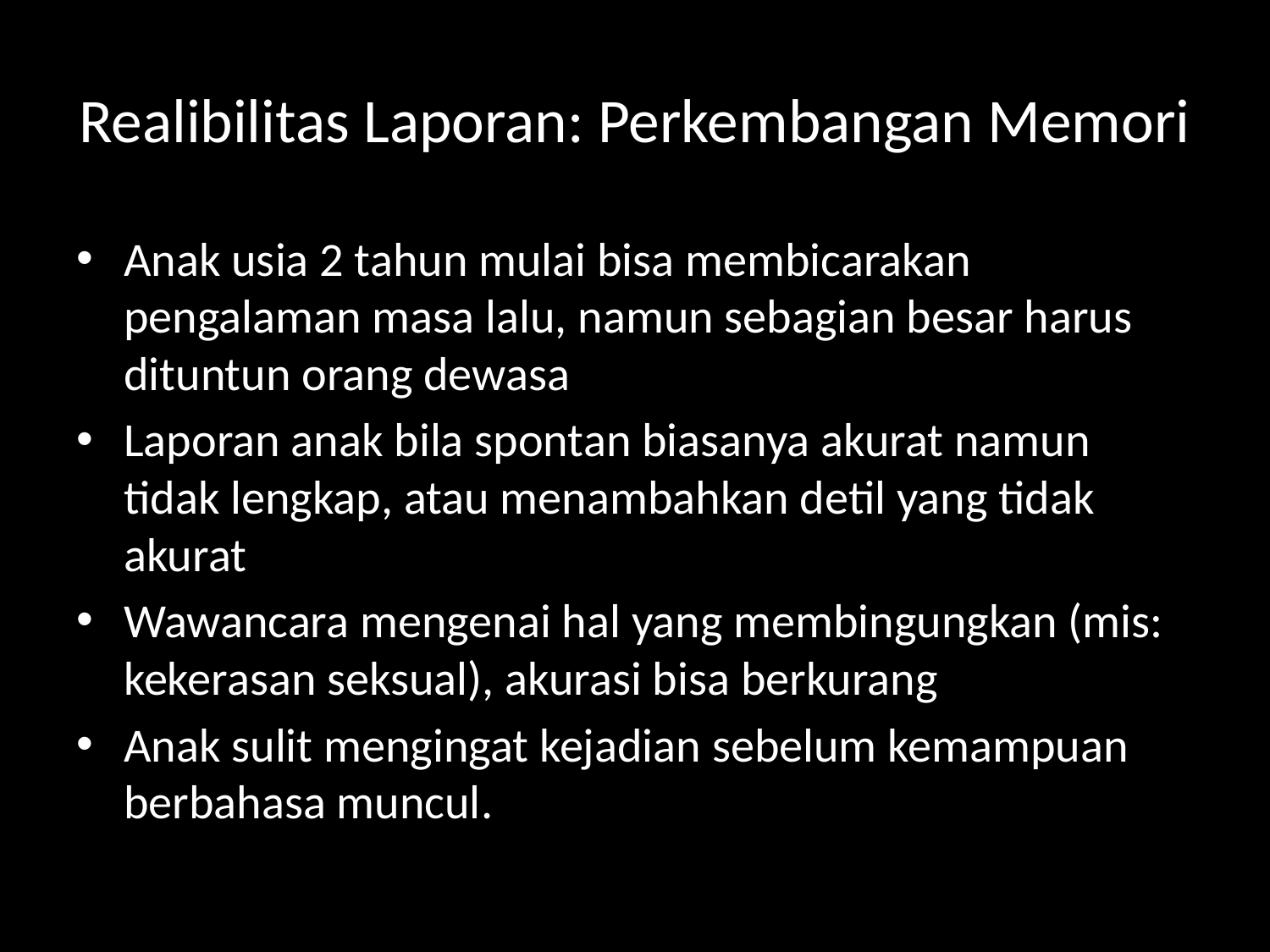

# Realibilitas Laporan: Perkembangan Memori
Anak usia 2 tahun mulai bisa membicarakan pengalaman masa lalu, namun sebagian besar harus dituntun orang dewasa
Laporan anak bila spontan biasanya akurat namun tidak lengkap, atau menambahkan detil yang tidak akurat
Wawancara mengenai hal yang membingungkan (mis: kekerasan seksual), akurasi bisa berkurang
Anak sulit mengingat kejadian sebelum kemampuan berbahasa muncul.